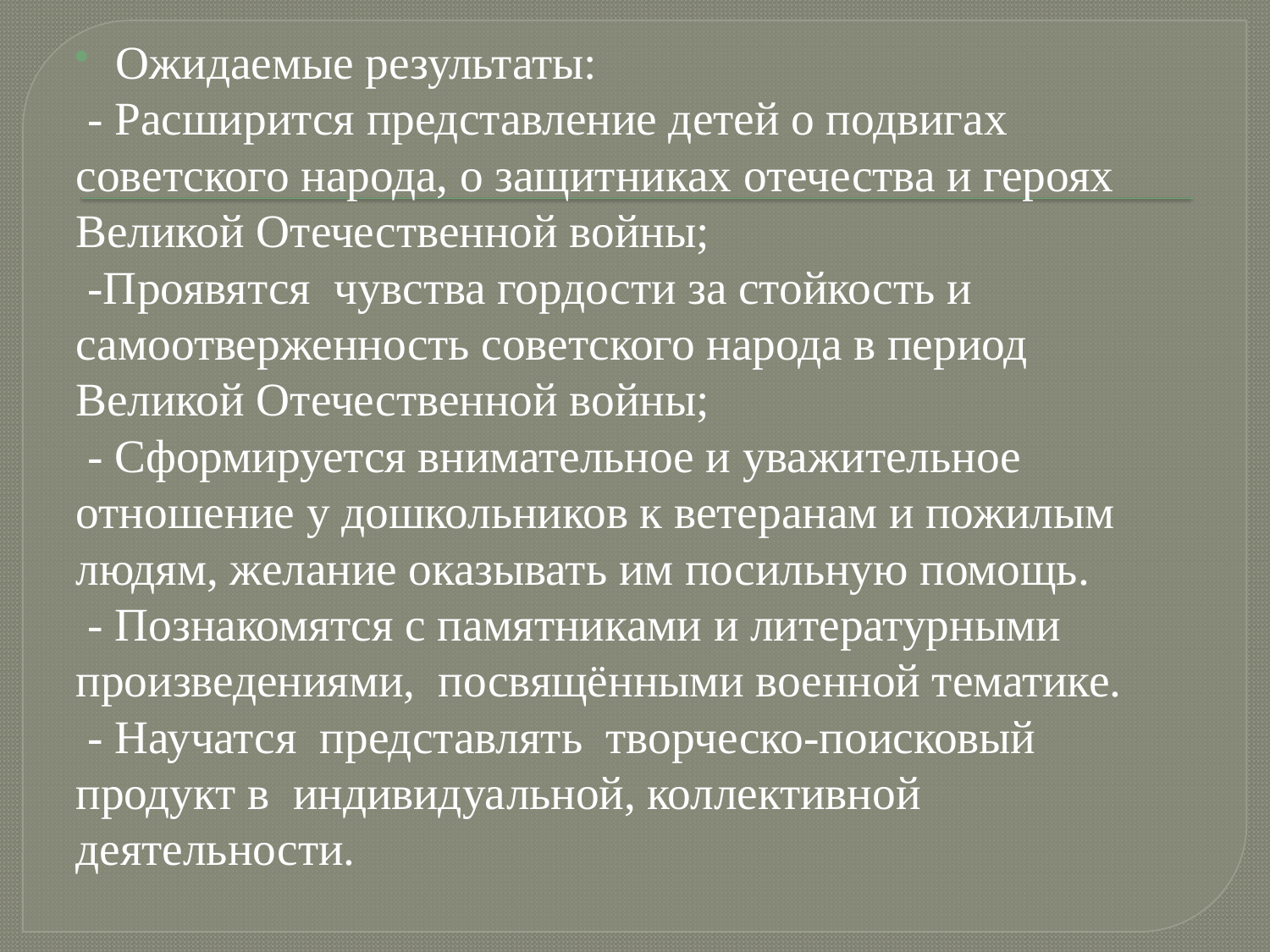

Ожидаемые результаты:
 - Расширится представление детей о подвигах советского народа, о защитниках отечества и героях Великой Отечественной войны;
 -Проявятся  чувства гордости за стойкость и самоотверженность советского народа в период Великой Отечественной войны;
 - Сформируется внимательное и уважительное отношение у дошкольников к ветеранам и пожилым людям, желание оказывать им посильную помощь.
 - Познакомятся с памятниками и литературными произведениями,  посвящёнными военной тематике.
 - Научатся  представлять  творческо-поисковый продукт в  индивидуальной, коллективной деятельности.